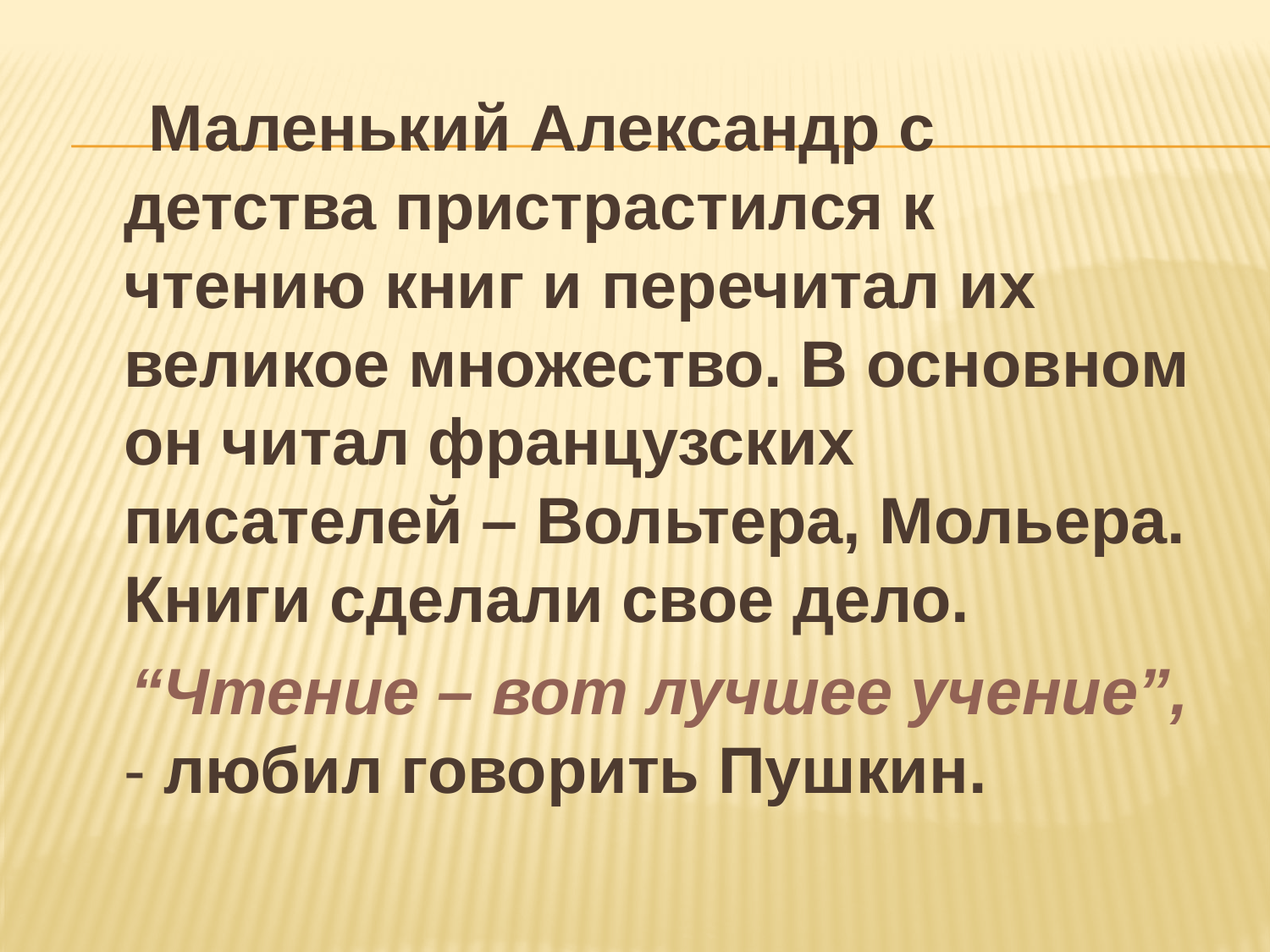

#
    Маленький Александр с детства пристрастился к чтению книг и перечитал их великое множество. В основном он читал французских писателей – Вольтера, Мольера. Книги сделали свое дело.
   “Чтение – вот лучшее учение”, - любил говорить Пушкин.